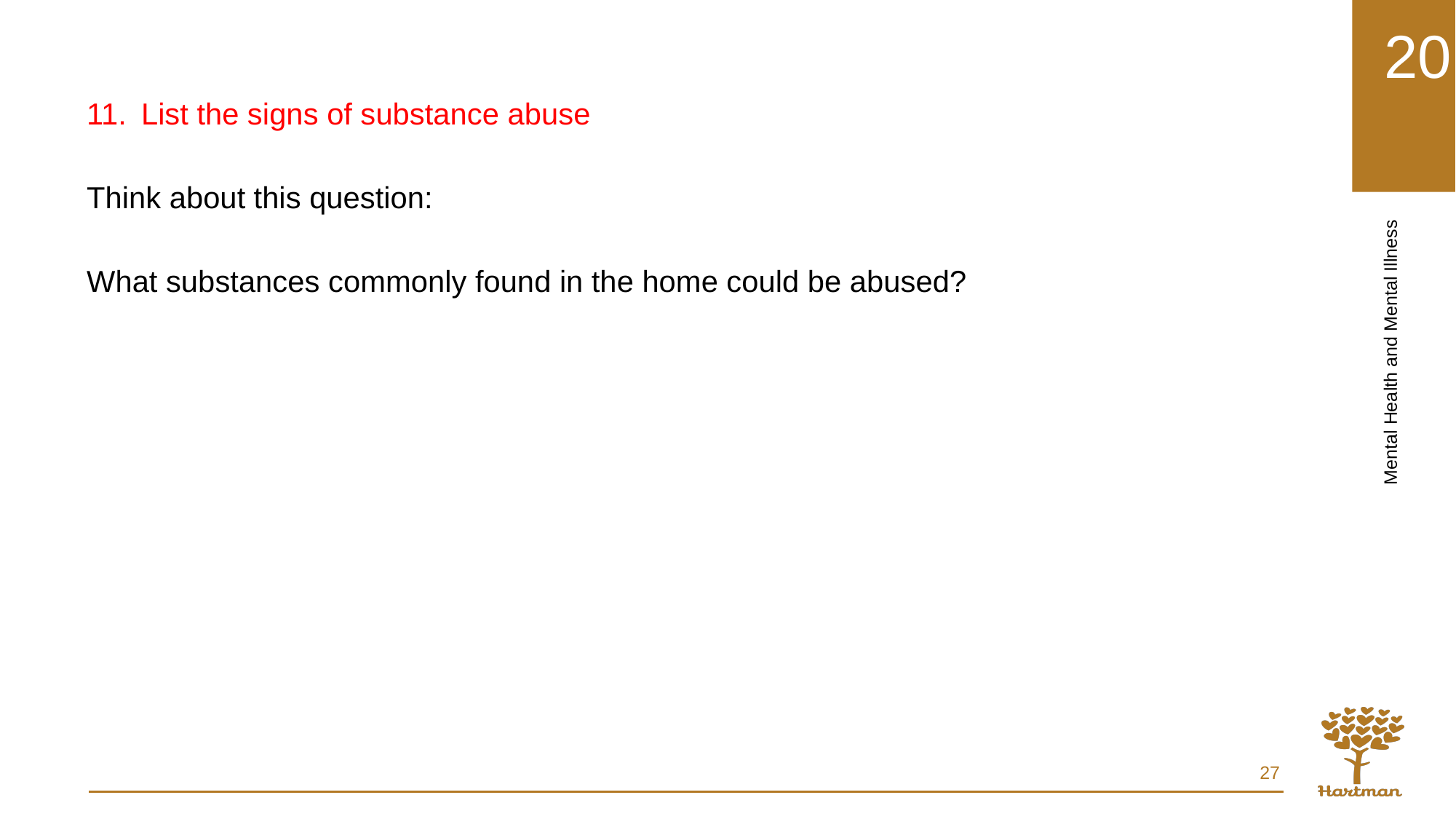

List the signs of substance abuse

Think about this question:

What substances commonly found in the home could be abused?

27